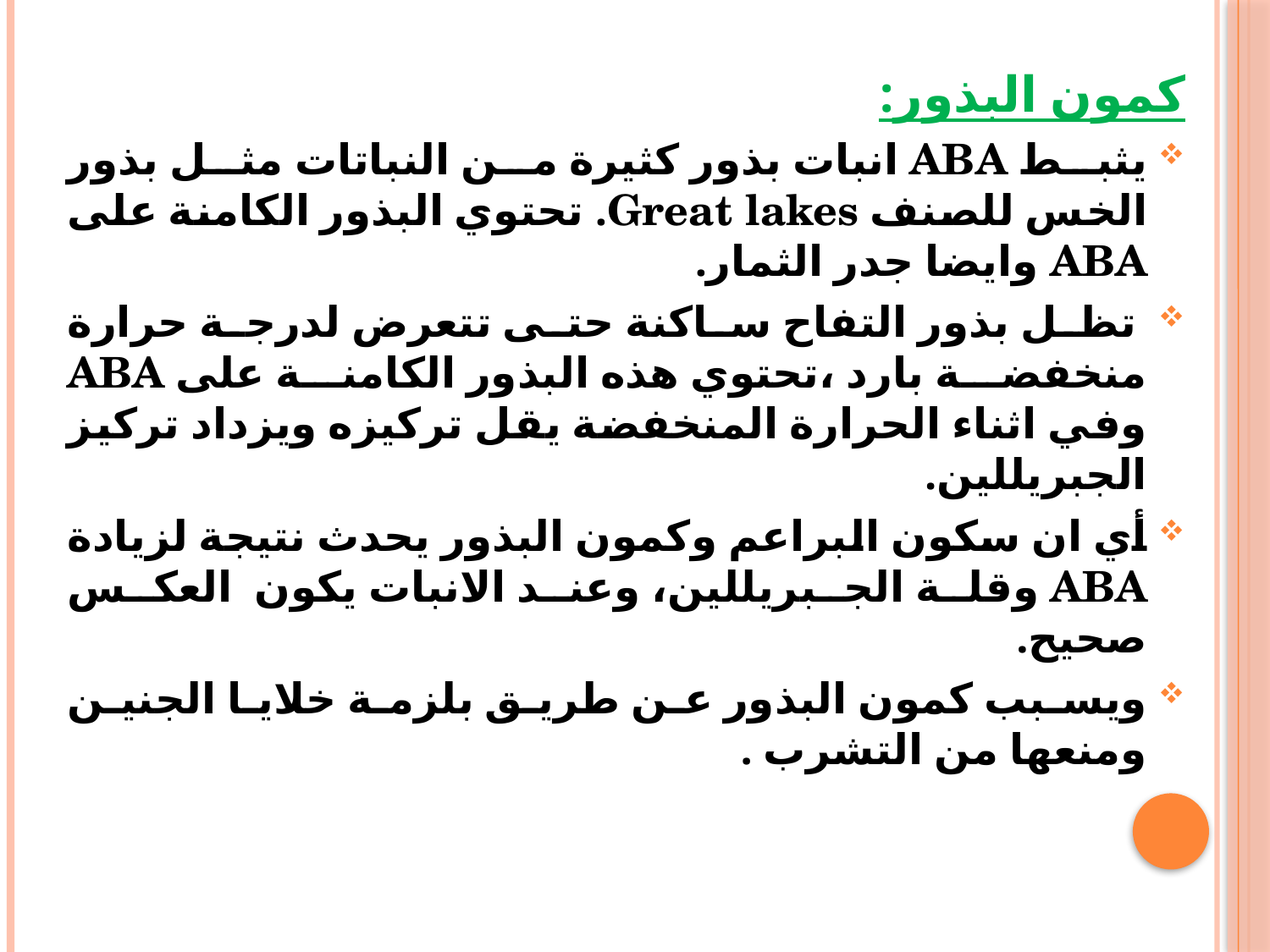

كمون البذور:
يثبط ABA انبات بذور كثيرة من النباتات مثل بذور الخس للصنف Great lakes. تحتوي البذور الكامنة على ABA وايضا جدر الثمار.
 تظل بذور التفاح ساكنة حتى تتعرض لدرجة حرارة منخفضة بارد ،تحتوي هذه البذور الكامنة على ABA وفي اثناء الحرارة المنخفضة يقل تركيزه ويزداد تركيز الجبريللين.
أي ان سكون البراعم وكمون البذور يحدث نتيجة لزيادة ABA وقلة الجبريللين، وعند الانبات يكون  العكس صحيح.
ويسبب كمون البذور عن طريق بلزمة خلايا الجنين ومنعها من التشرب .